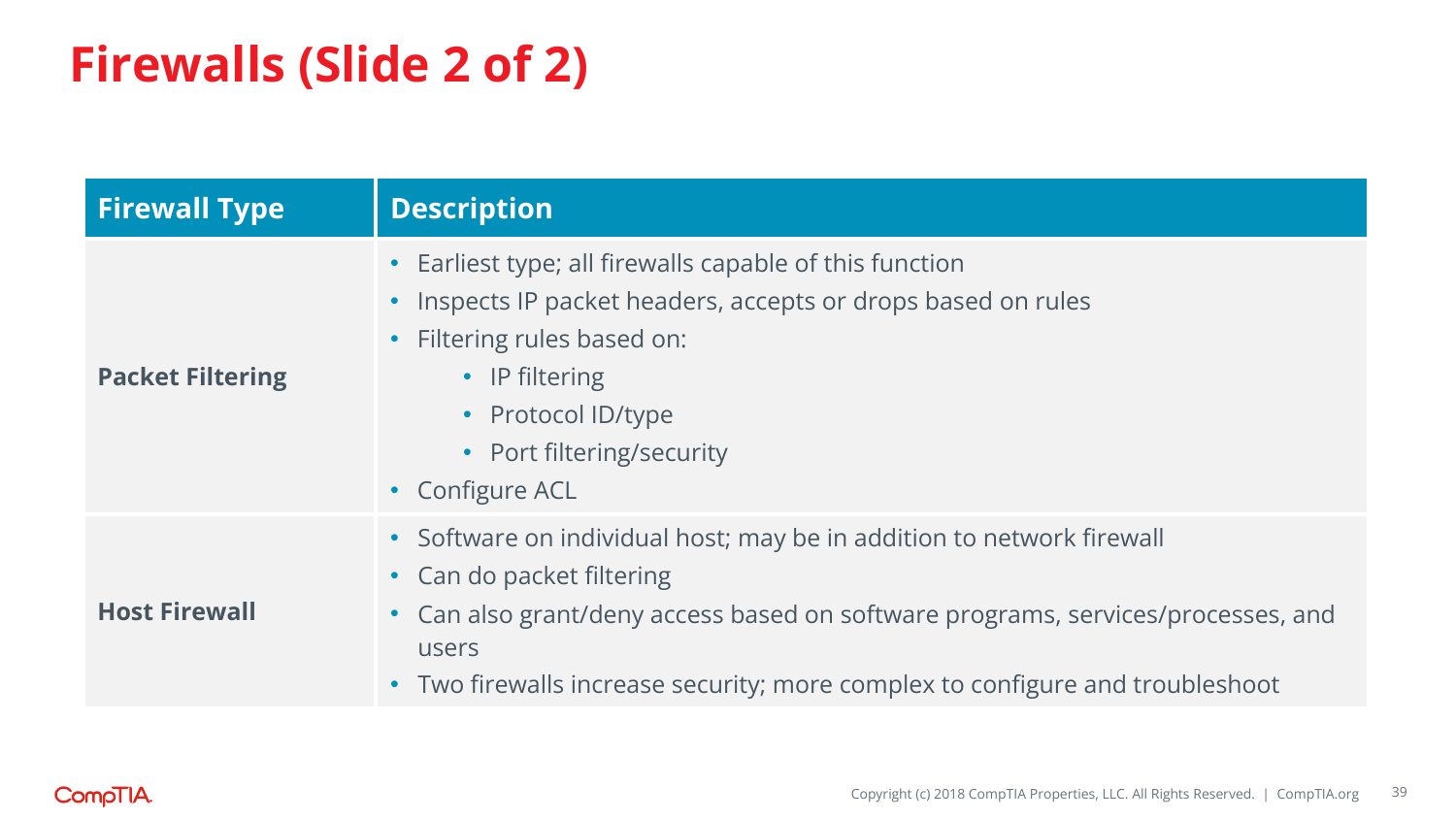

# Firewalls (Slide 2 of 2)
| Firewall Type | Description |
| --- | --- |
| Packet Filtering | Earliest type; all firewalls capable of this function Inspects IP packet headers, accepts or drops based on rules Filtering rules based on: IP filtering Protocol ID/type Port filtering/security Configure ACL |
| Host Firewall | Software on individual host; may be in addition to network firewall Can do packet filtering Can also grant/deny access based on software programs, services/processes, and users Two firewalls increase security; more complex to configure and troubleshoot |
39